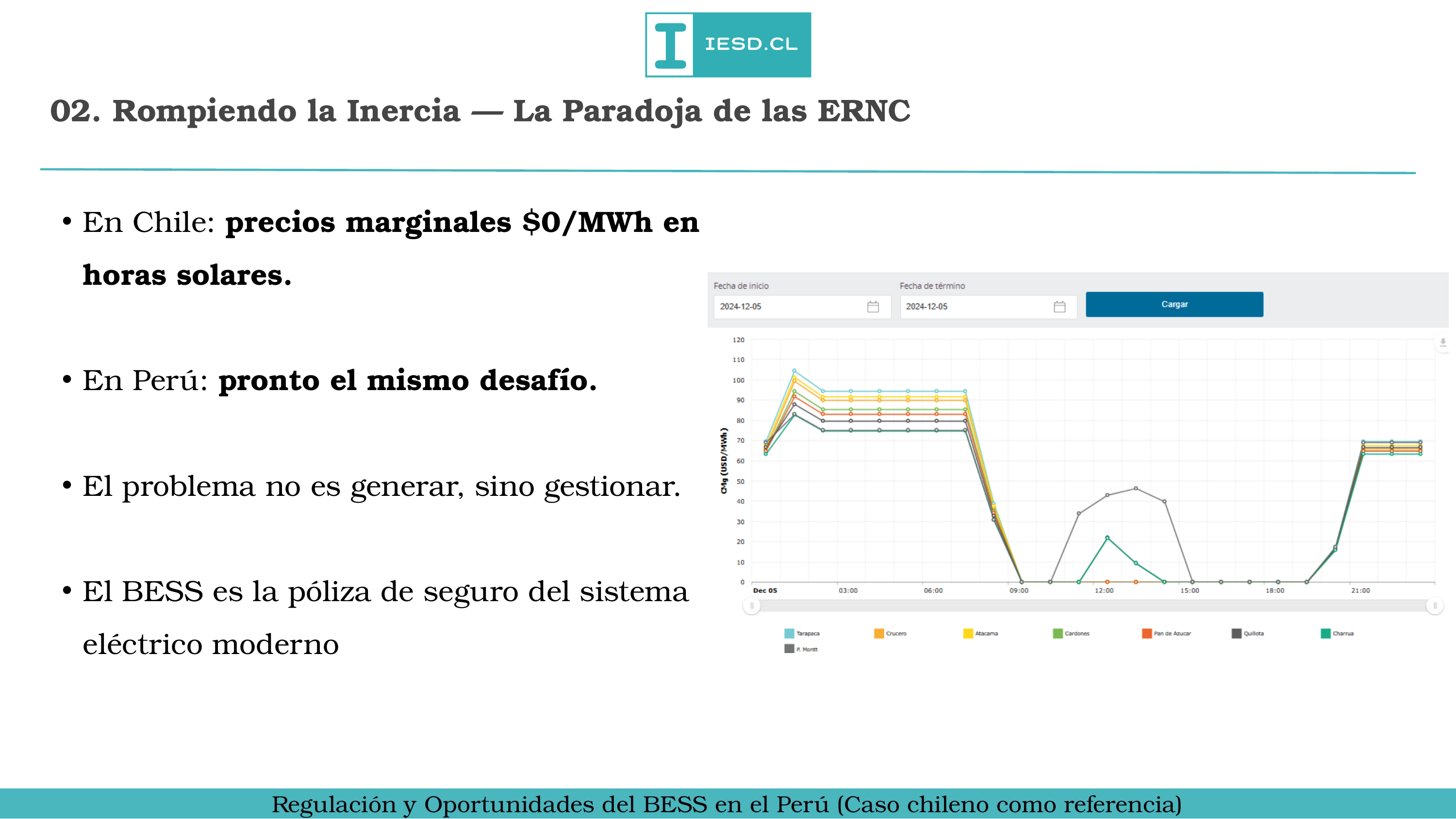

02. Rompiendo la Inercia — La Paradoja de las ERNC

En Chile: precios marginales $0/MWh en horas solares.

En Perú: pronto el mismo desafío.

El problema no es generar, sino gestionar.

El BESS es la póliza de seguro del sistema eléctrico moderno

Regulación y Oportunidades del BESS en el Perú (Caso chileno como referencia)